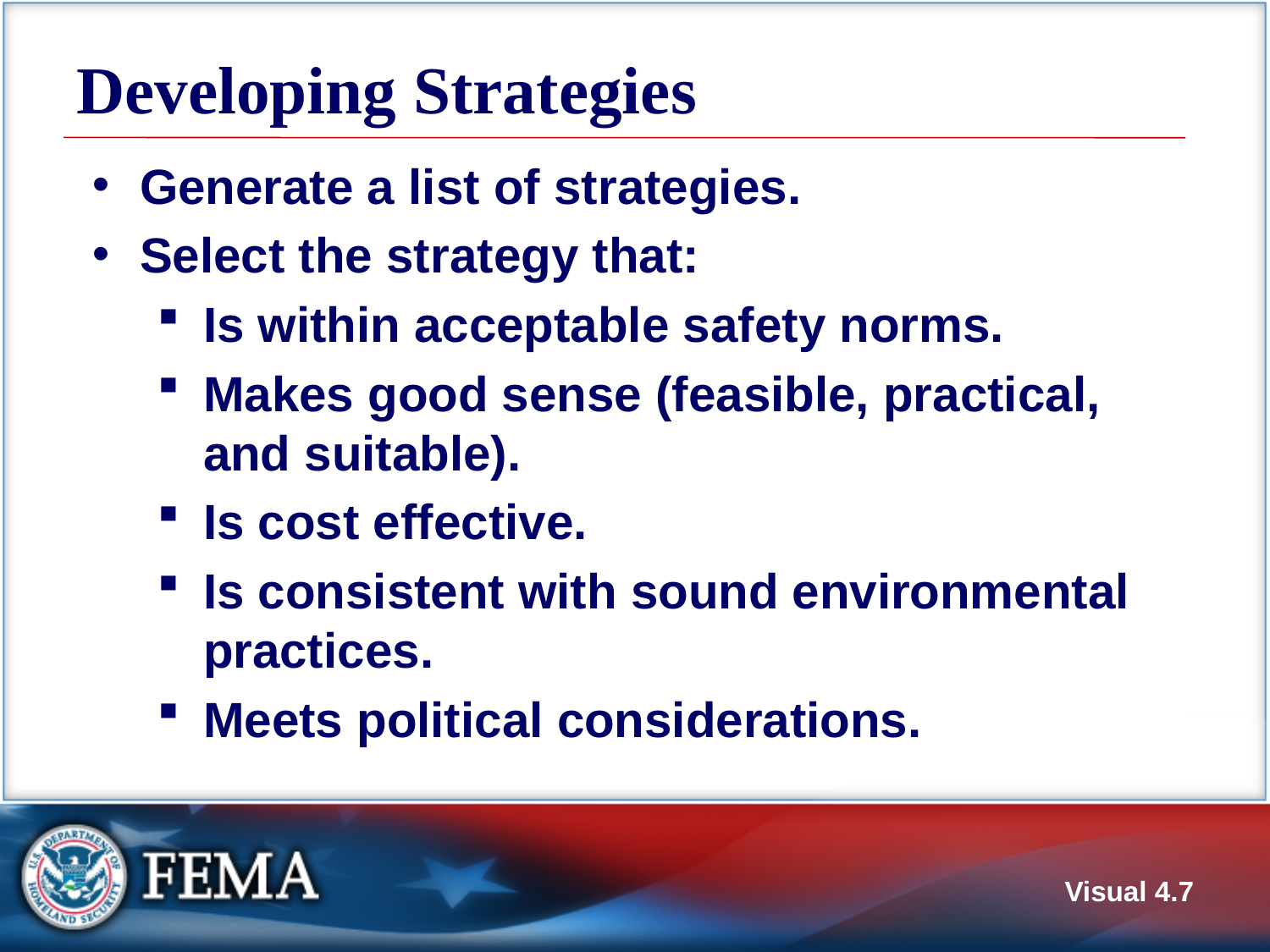

# Developing Strategies
Generate a list of strategies.
Select the strategy that:
Is within acceptable safety norms.
Makes good sense (feasible, practical, and suitable).
Is cost effective.
Is consistent with sound environmental practices.
Meets political considerations.
Visual 4.7